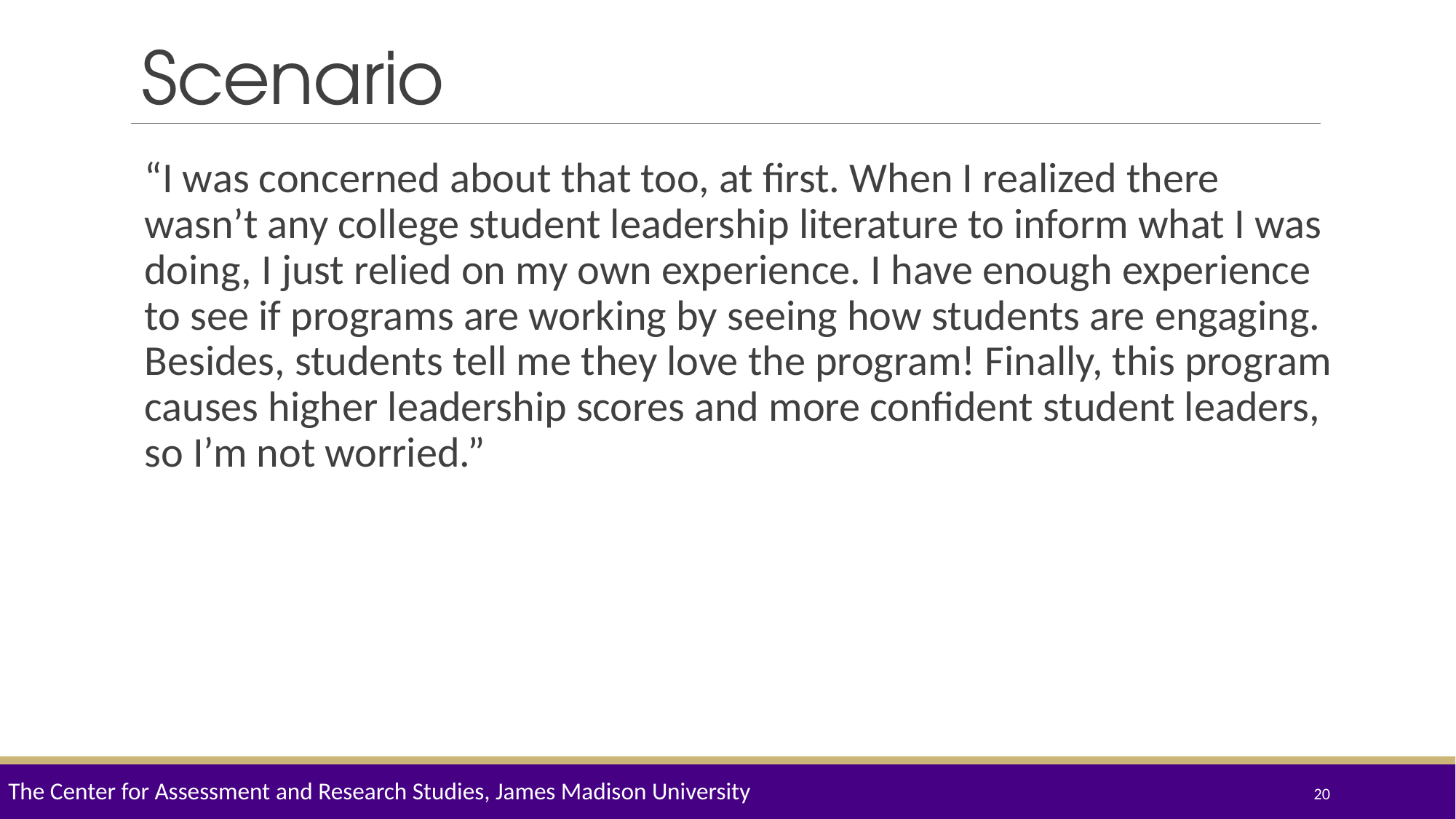

# Scenario
“I was concerned about that too, at first. When I realized there wasn’t any college student leadership literature to inform what I was doing, I just relied on my own experience. I have enough experience to see if programs are working by seeing how students are engaging. Besides, students tell me they love the program! Finally, this program causes higher leadership scores and more confident student leaders, so I’m not worried.”
The Center for Assessment and Research Studies, James Madison University
20